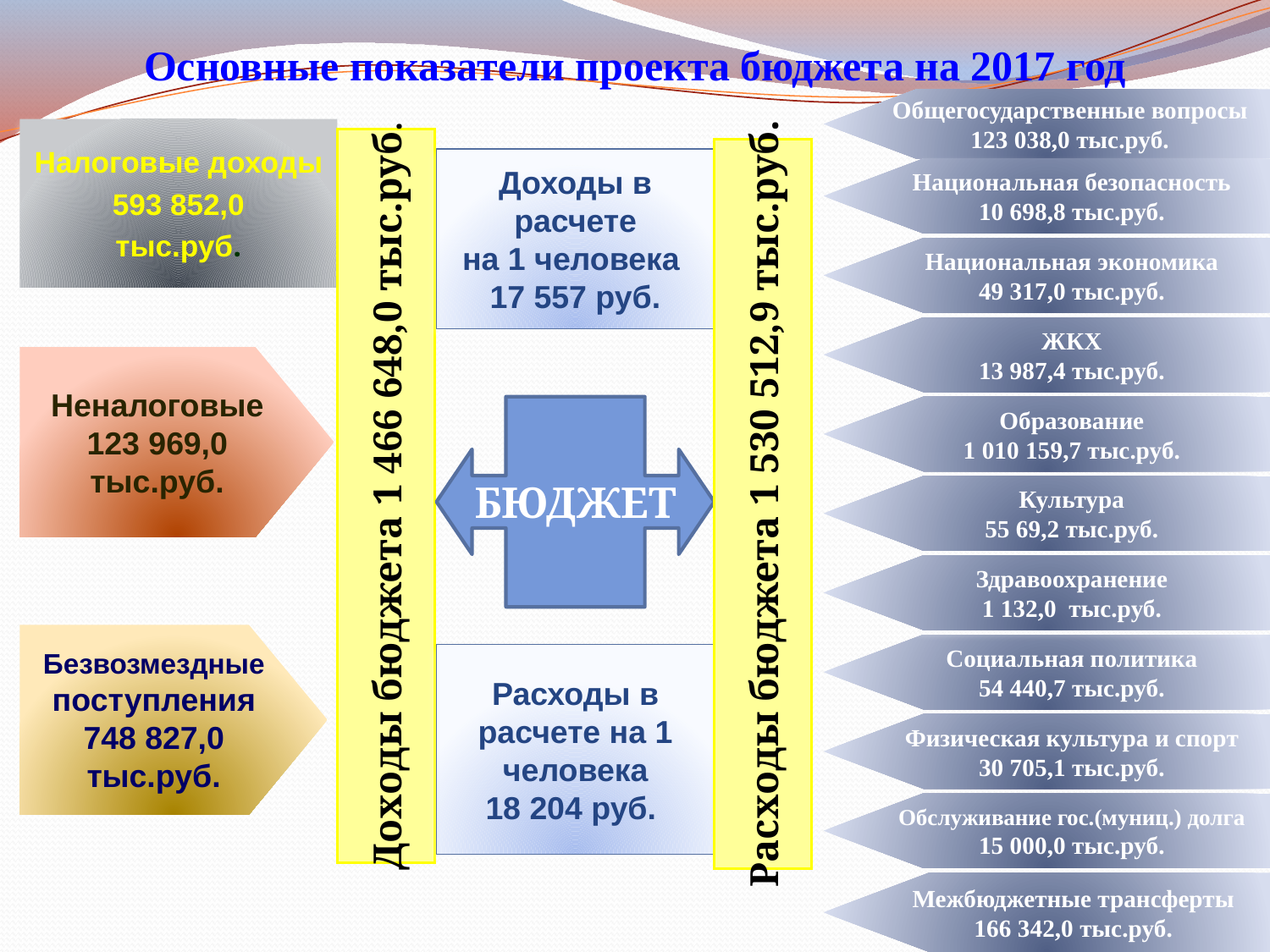

# Основные показатели проекта бюджета на 2017 год
Общегосударственные вопросы
123 038,0 тыс.руб.
Налоговые доходы
593 852,0
тыс.руб.
Доходы бюджета 1 466 648,0 тыс.руб.
Расходы бюджета 1 530 512,9 тыс.руб.
Доходы в расчете
на 1 человека
17 557 руб.
Национальная безопасность
10 698,8 тыс.руб.

Национальная экономика
49 317,0 тыс.руб.
.
ЖКХ
13 987,4 тыс.руб.
Неналоговые 123 969,0 тыс.руб.
БЮДЖЕТ
Образование
1 010 159,7 тыс.руб.
Культура
55 69,2 тыс.руб.
Здравоохранение
1 132,0  тыс.руб.
Безвозмездные поступления
748 827,0 тыс.руб.
Социальная политика
54 440,7 тыс.руб.
Расходы в расчете на 1 человека
18 204 руб.
Физическая культура и спорт
30 705,1 тыс.руб.
Обслуживание гос.(муниц.) долга
15 000,0 тыс.руб.
Межбюджетные трансферты
166 342,0 тыс.руб.